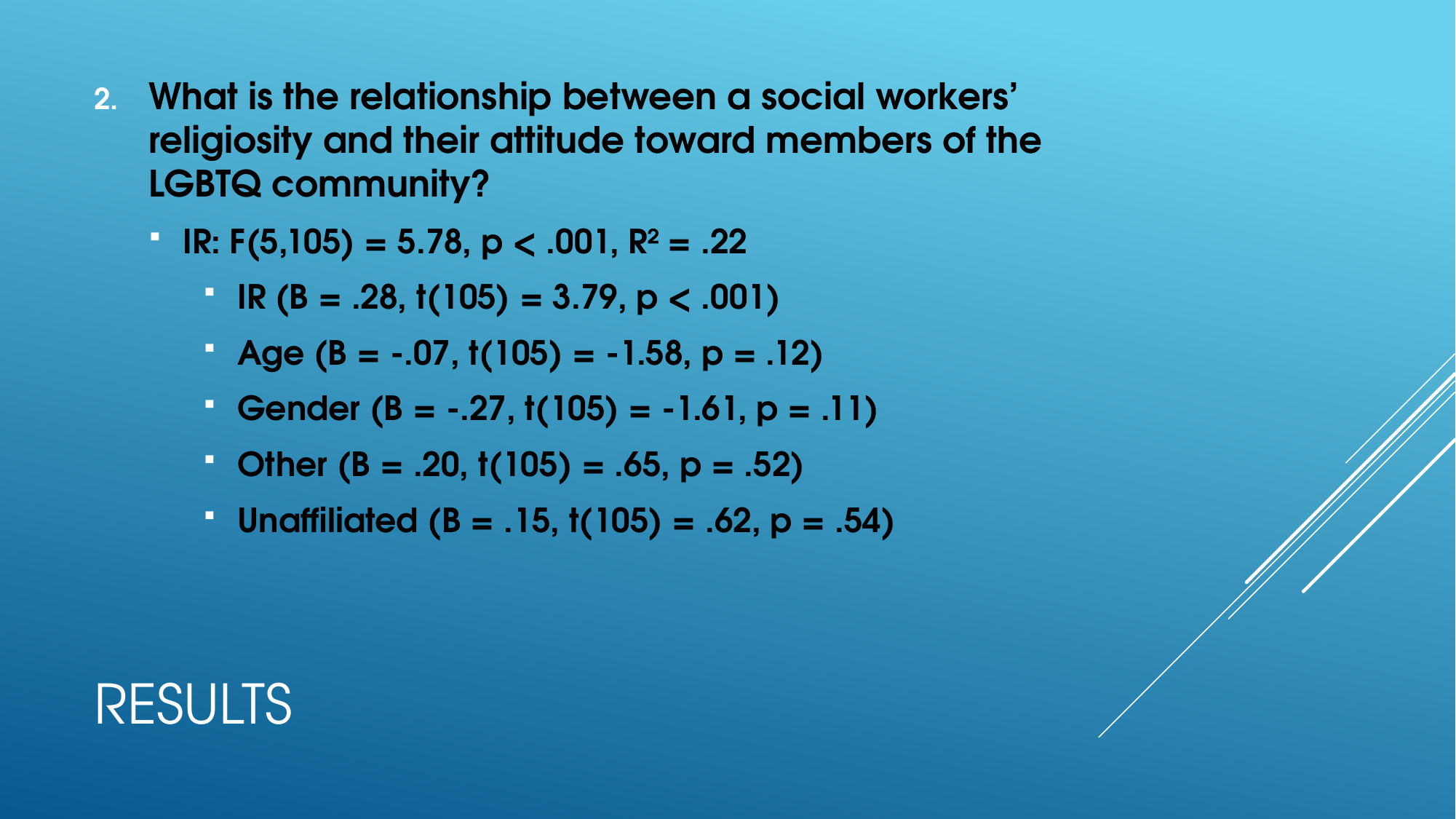

What is the relationship between a social workers’ religiosity and their attitude toward members of the LGBTQ community?
IR: F(5,105) = 5.78, p < .001, R² = .22
IR (B = .28, t(105) = 3.79, p < .001)
Age (B = -.07, t(105) = -1.58, p = .12)
Gender (B = -.27, t(105) = -1.61, p = .11)
Other (B = .20, t(105) = .65, p = .52)
Unaffiliated (B = .15, t(105) = .62, p = .54)
# Results